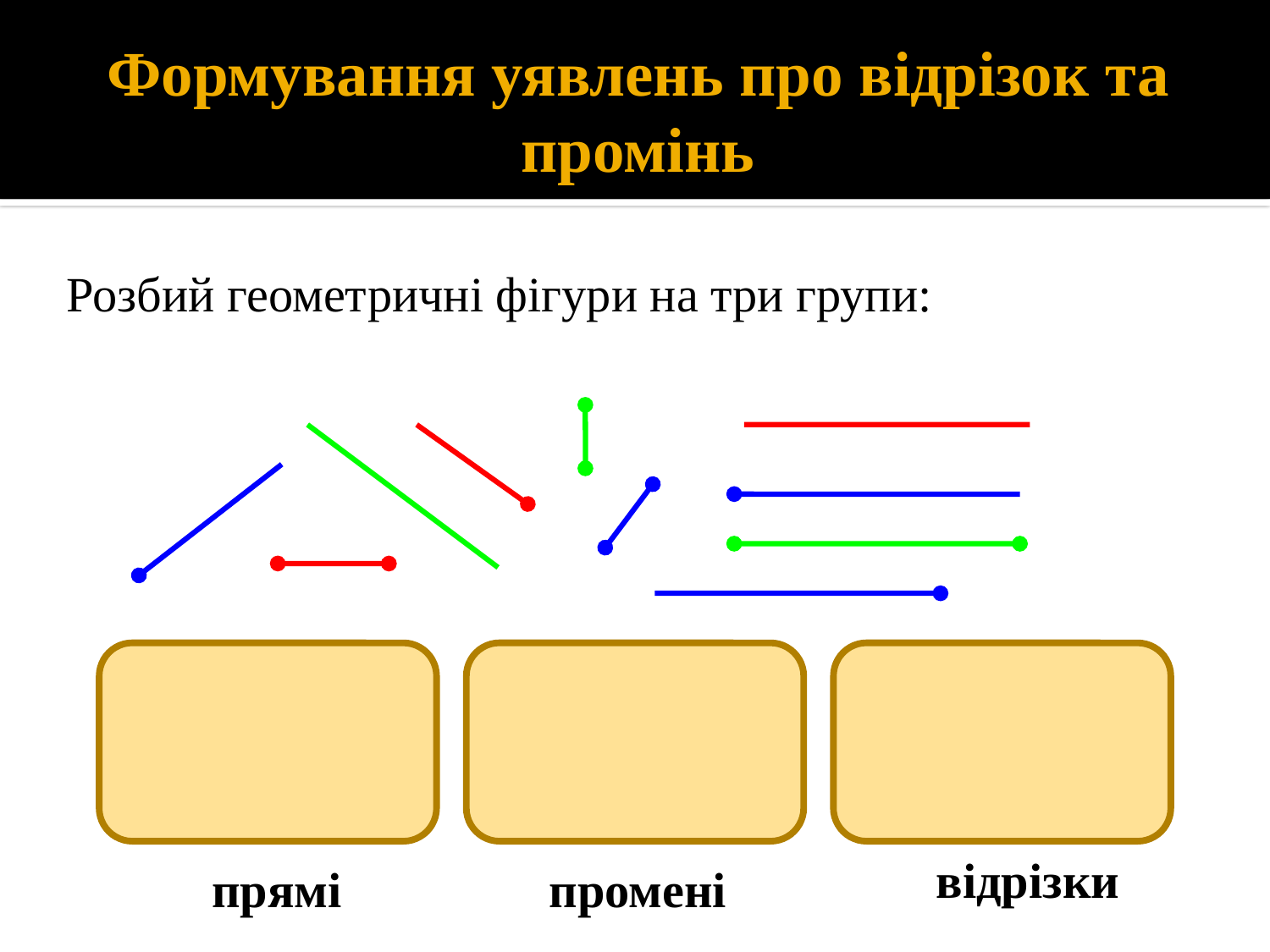

# Формування уявлень про відрізок та промінь
Розбий геометричні фігури на три групи:

відрізки
прямі
промені